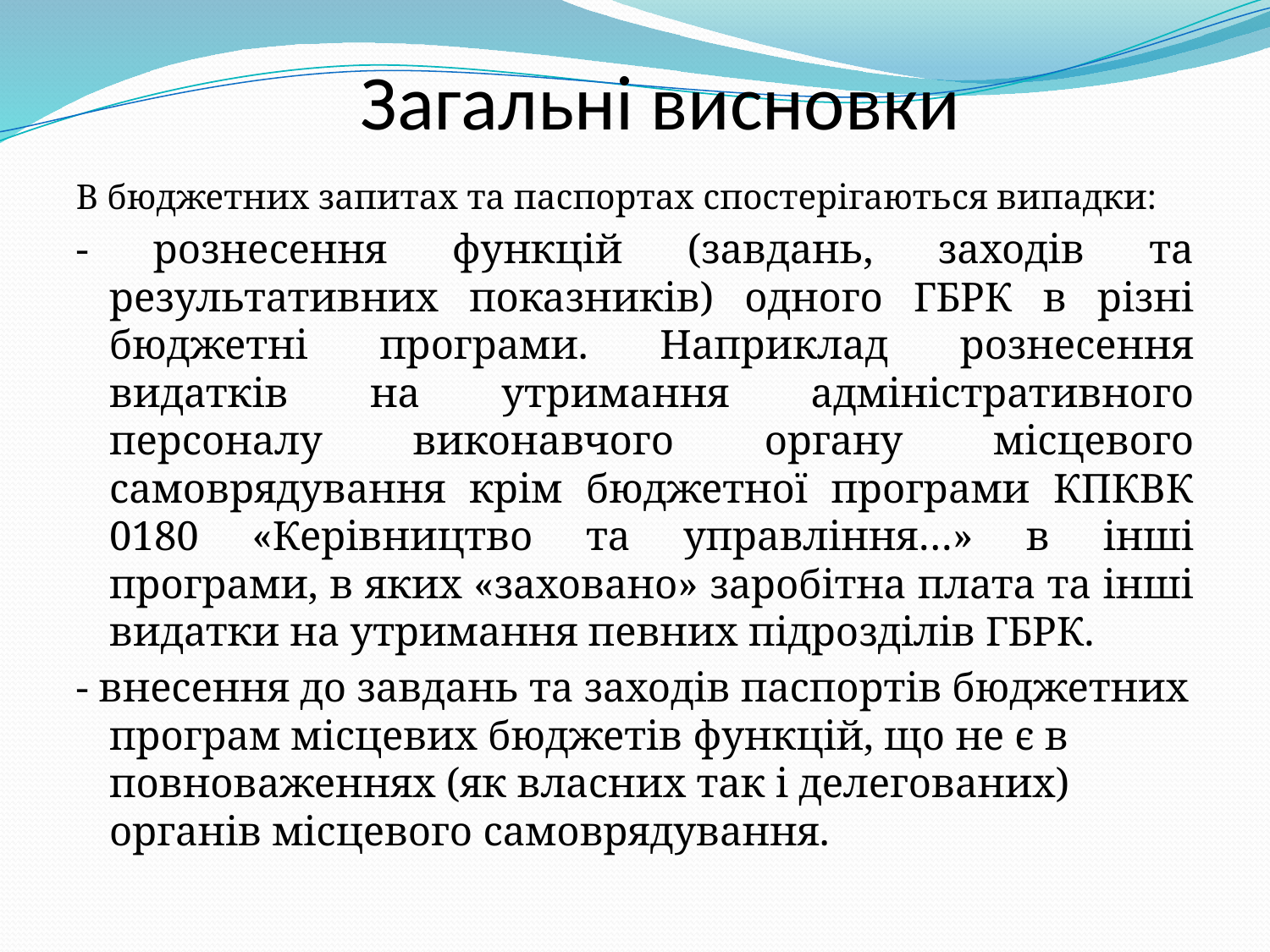

Загальні висновки
В бюджетних запитах та паспортах спостерігаються випадки:
- рознесення функцій (завдань, заходів та результативних показників) одного ГБРК в різні бюджетні програми. Наприклад рознесення видатків на утримання адміністративного персоналу виконавчого органу місцевого самоврядування крім бюджетної програми КПКВК 0180 «Керівництво та управління…» в інші програми, в яких «заховано» заробітна плата та інші видатки на утримання певних підрозділів ГБРК.
- внесення до завдань та заходів паспортів бюджетних програм місцевих бюджетів функцій, що не є в повноваженнях (як власних так і делегованих) органів місцевого самоврядування.